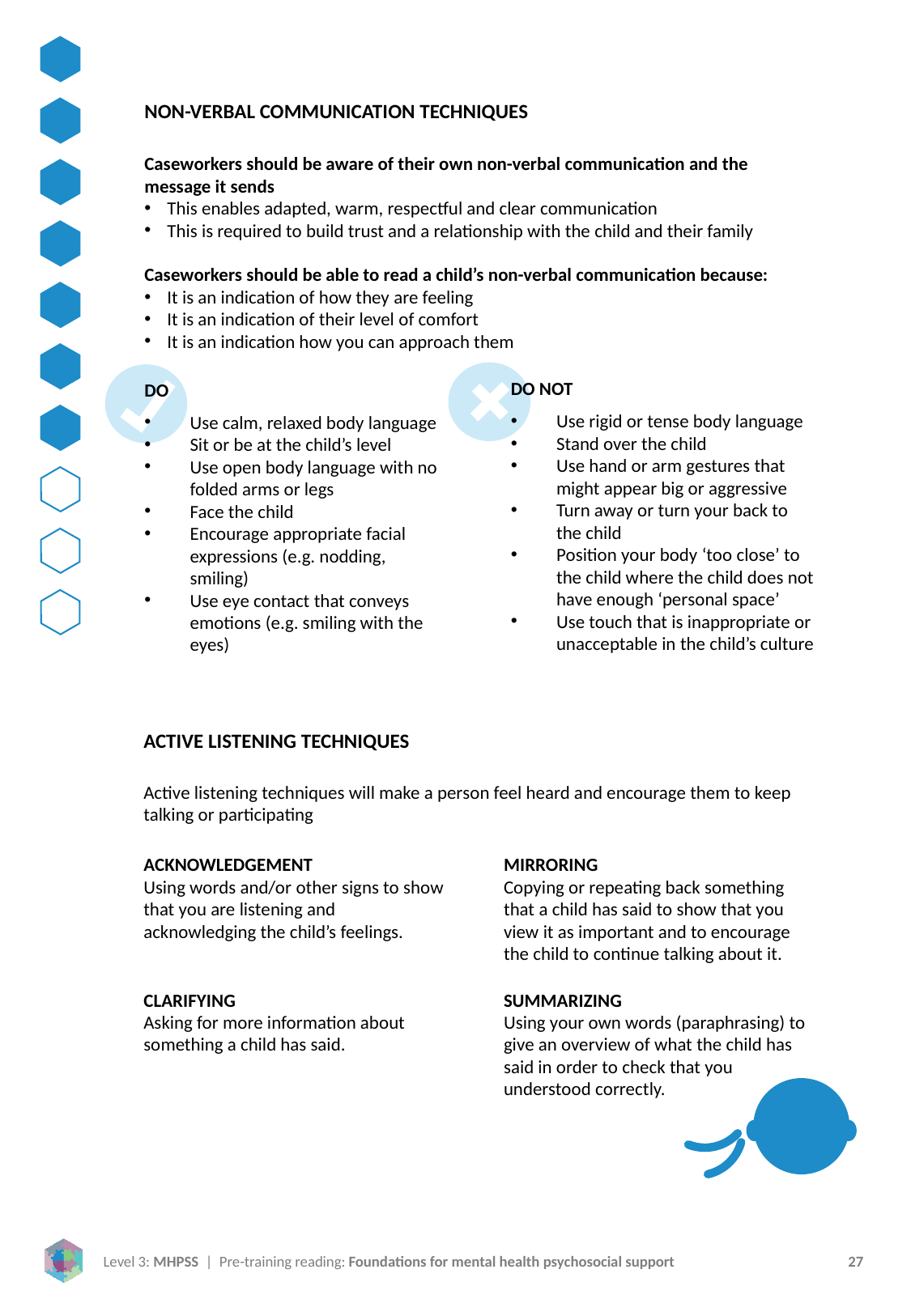

NON-VERBAL COMMUNICATION TECHNIQUES

Caseworkers should be aware of their own non-verbal communication and the message it sends
This enables adapted, warm, respectful and clear communication
This is required to build trust and a relationship with the child and their family

Caseworkers should be able to read a child’s non-verbal communication because:
It is an indication of how they are feeling
It is an indication of their level of comfort
It is an indication how you can approach them

DO NOT
Use rigid or tense body language
Stand over the child
Use hand or arm gestures that might appear big or aggressive
Turn away or turn your back to the child
Position your body ‘too close’ to the child where the child does not have enough ‘personal space’
Use touch that is inappropriate or unacceptable in the child’s culture
DO
Use calm, relaxed body language
Sit or be at the child’s level
Use open body language with no folded arms or legs
Face the child
Encourage appropriate facial expressions (e.g. nodding, smiling)
Use eye contact that conveys emotions (e.g. smiling with the eyes)

ACTIVE LISTENING TECHNIQUES
Active listening techniques will make a person feel heard and encourage them to keep talking or participating
ACKNOWLEDGEMENT
Using words and/or other signs to show that you are listening and acknowledging the child’s feelings.
MIRRORING
Copying or repeating back something that a child has said to show that you view it as important and to encourage the child to continue talking about it.
CLARIFYING
Asking for more information about something a child has said.
SUMMARIZING
Using your own words (paraphrasing) to give an overview of what the child has said in order to check that you understood correctly.